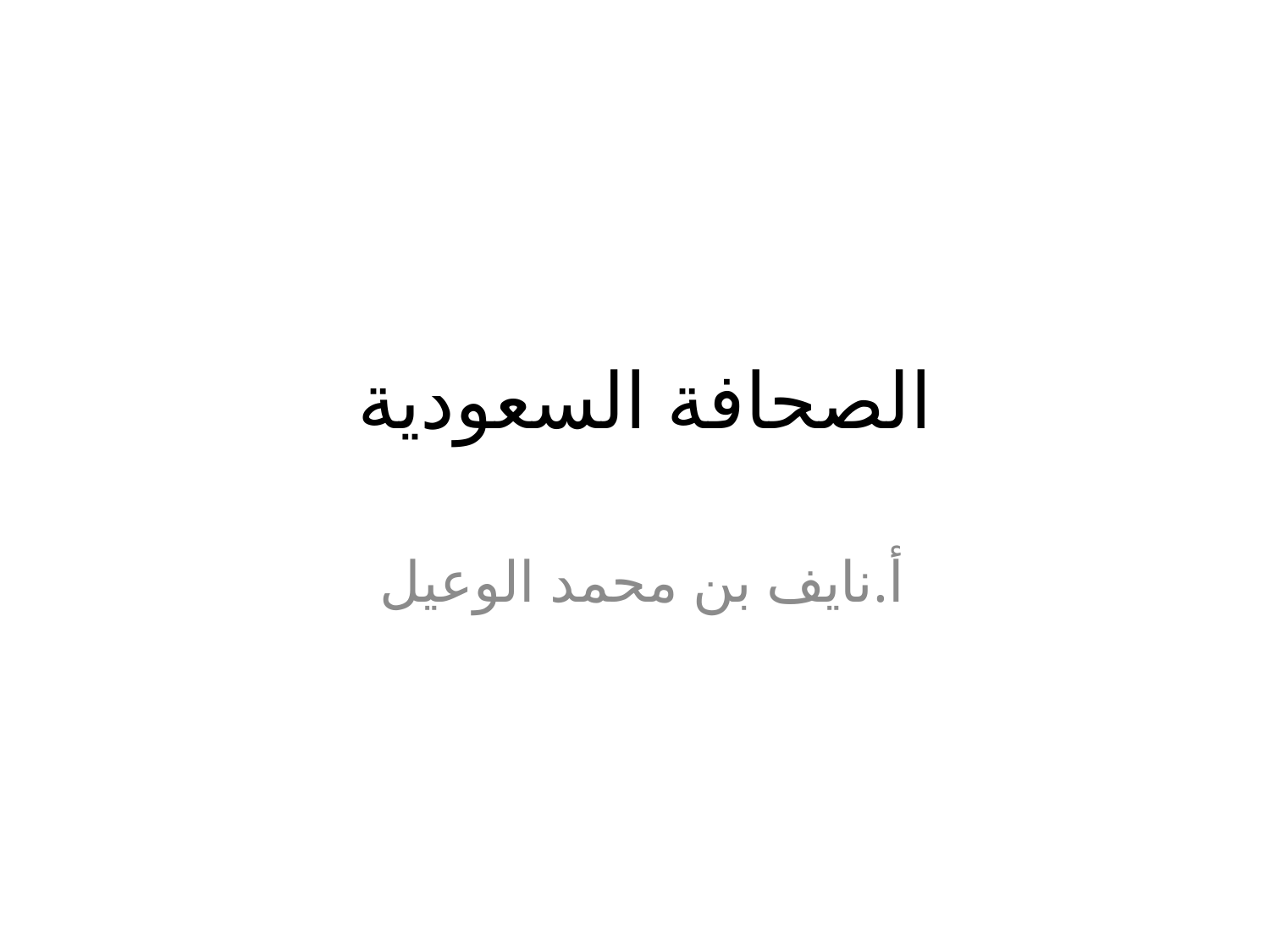

# الصحافة السعودية
أ.نايف بن محمد الوعيل